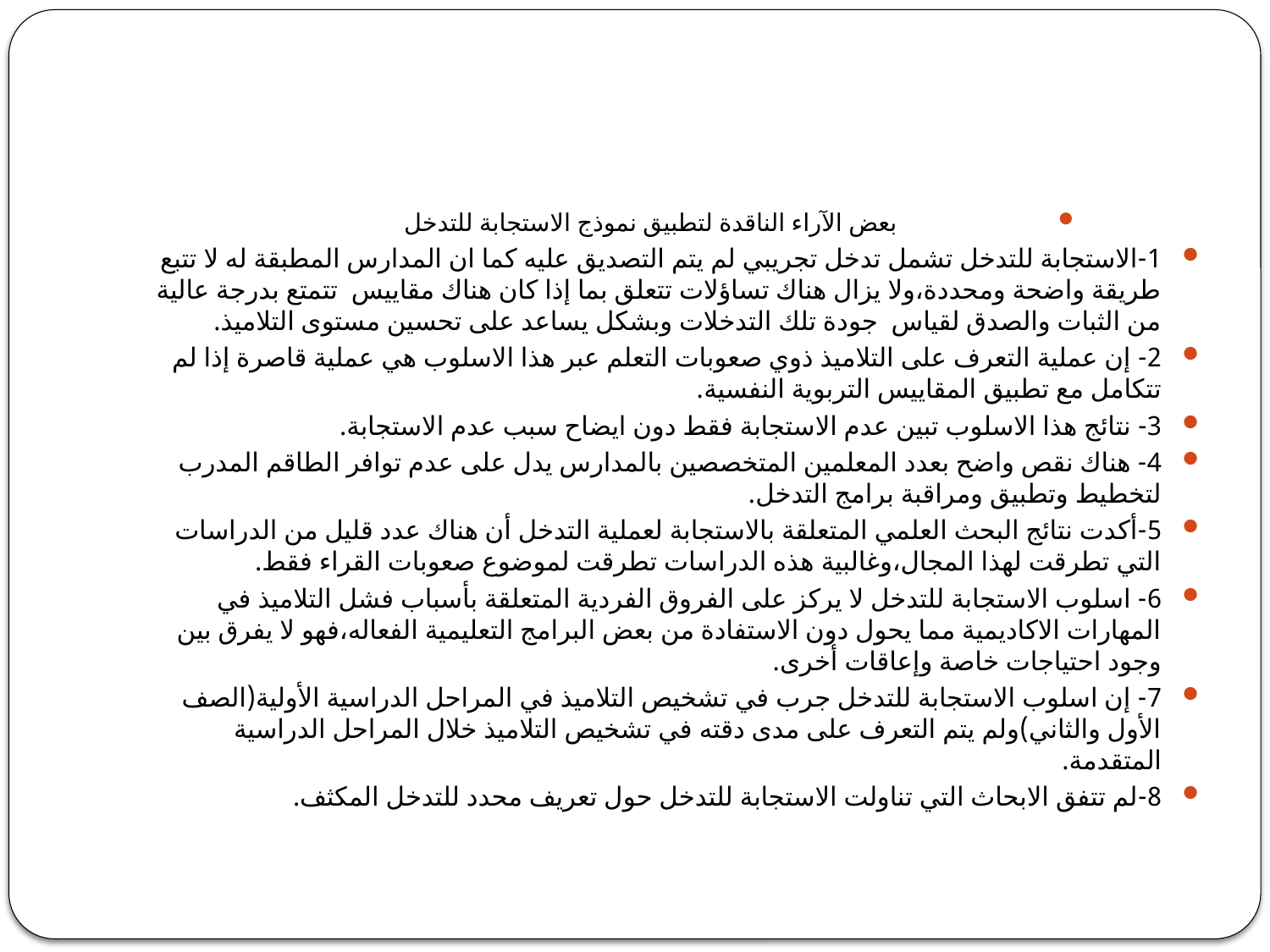

#
بعض الآراء الناقدة لتطبيق نموذج الاستجابة للتدخل
1-الاستجابة للتدخل تشمل تدخل تجريبي لم يتم التصديق عليه كما ان المدارس المطبقة له لا تتبع طريقة واضحة ومحددة،ولا يزال هناك تساؤلات تتعلق بما إذا كان هناك مقاييس  تتمتع بدرجة عالية من الثبات والصدق لقياس  جودة تلك التدخلات وبشكل يساعد على تحسين مستوى التلاميذ.
2- إن عملية التعرف على التلاميذ ذوي صعوبات التعلم عبر هذا الاسلوب هي عملية قاصرة إذا لم تتكامل مع تطبيق المقاييس التربوية النفسية.
3- نتائج هذا الاسلوب تبين عدم الاستجابة فقط دون ايضاح سبب عدم الاستجابة.
4- هناك نقص واضح بعدد المعلمين المتخصصين بالمدارس يدل على عدم توافر الطاقم المدرب لتخطيط وتطبيق ومراقبة برامج التدخل.
5-أكدت نتائج البحث العلمي المتعلقة بالاستجابة لعملية التدخل أن هناك عدد قليل من الدراسات التي تطرقت لهذا المجال،وغالبية هذه الدراسات تطرقت لموضوع صعوبات القراء فقط.
6- اسلوب الاستجابة للتدخل لا يركز على الفروق الفردية المتعلقة بأسباب فشل التلاميذ في المهارات الاكاديمية مما يحول دون الاستفادة من بعض البرامج التعليمية الفعاله،فهو لا يفرق بين وجود احتياجات خاصة وإعاقات أخرى.
7- إن اسلوب الاستجابة للتدخل جرب في تشخيص التلاميذ في المراحل الدراسية الأولية(الصف الأول والثاني)ولم يتم التعرف على مدى دقته في تشخيص التلاميذ خلال المراحل الدراسية المتقدمة.
8-لم تتفق الابحاث التي تناولت الاستجابة للتدخل حول تعريف محدد للتدخل المكثف.